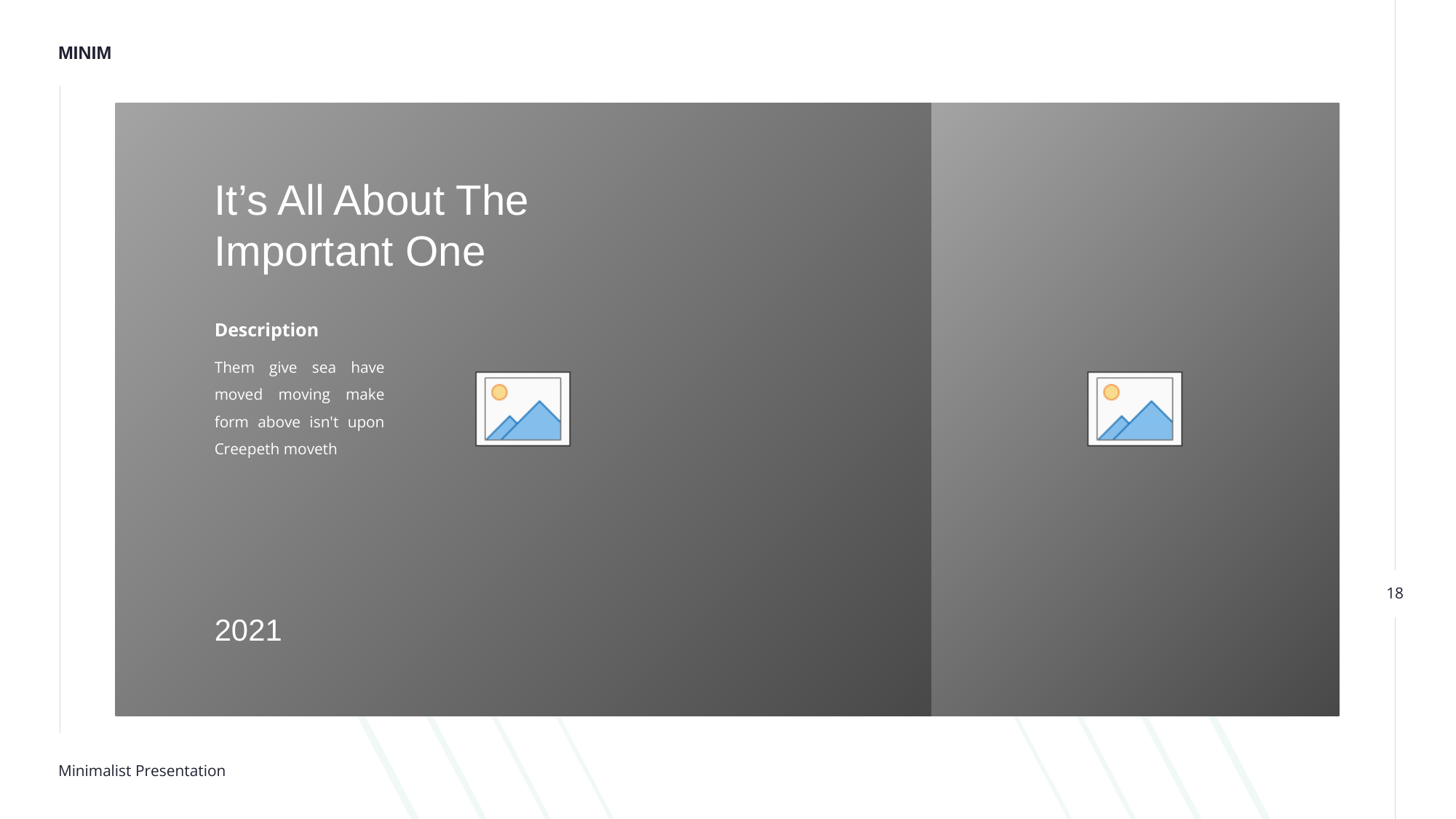

It’s All About The Important One
Description
Them give sea have moved moving make form above isn't upon Creepeth moveth
2021